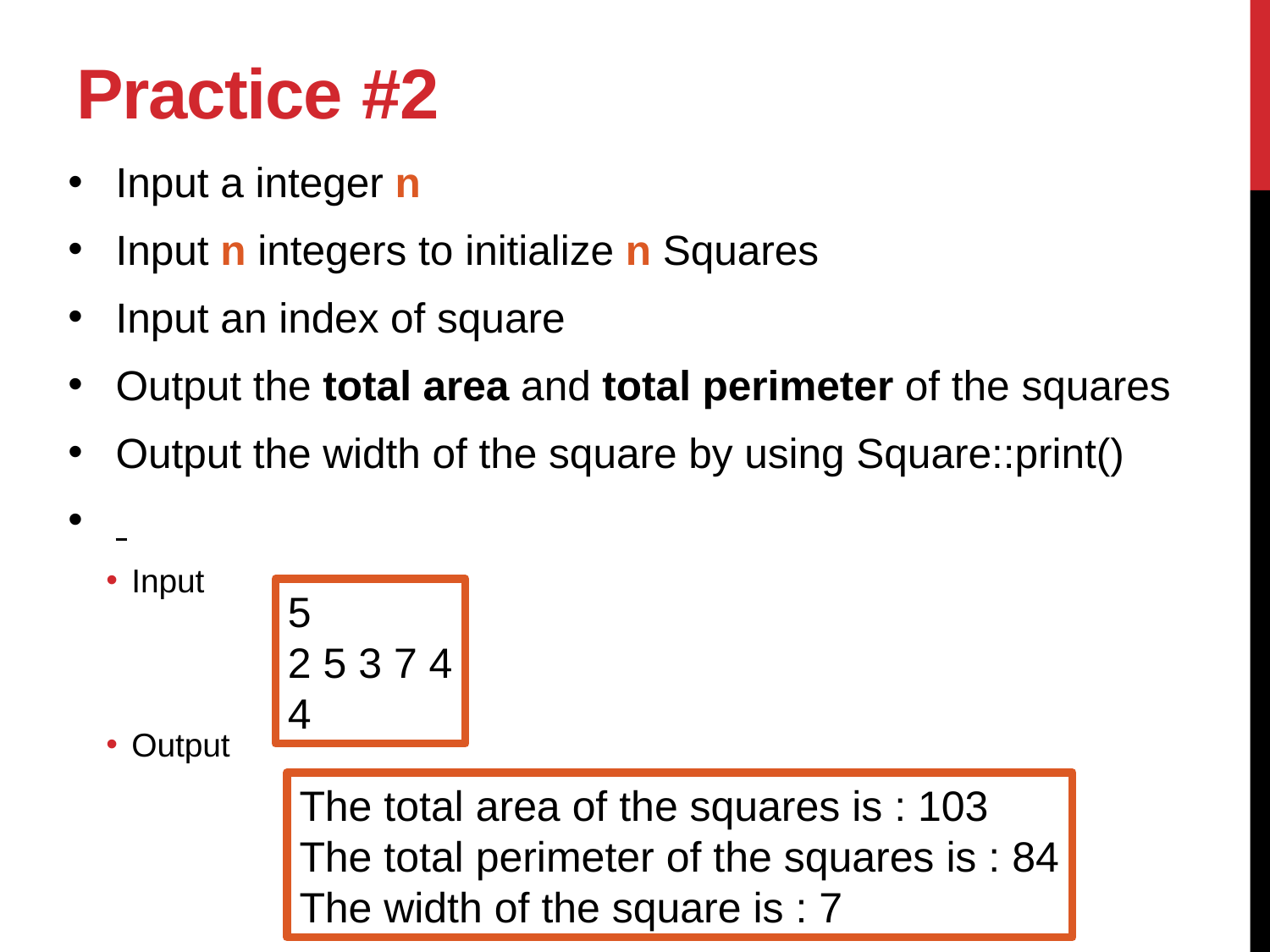

# Practice #2
Input a integer n
Input n integers to initialize n Squares
Input an index of square
Output the total area and total perimeter of the squares
Output the width of the square by using Square::print()

Input
Output
5
2 5 3 7 4
4
The total area of the squares is : 103
The total perimeter of the squares is : 84
The width of the square is : 7